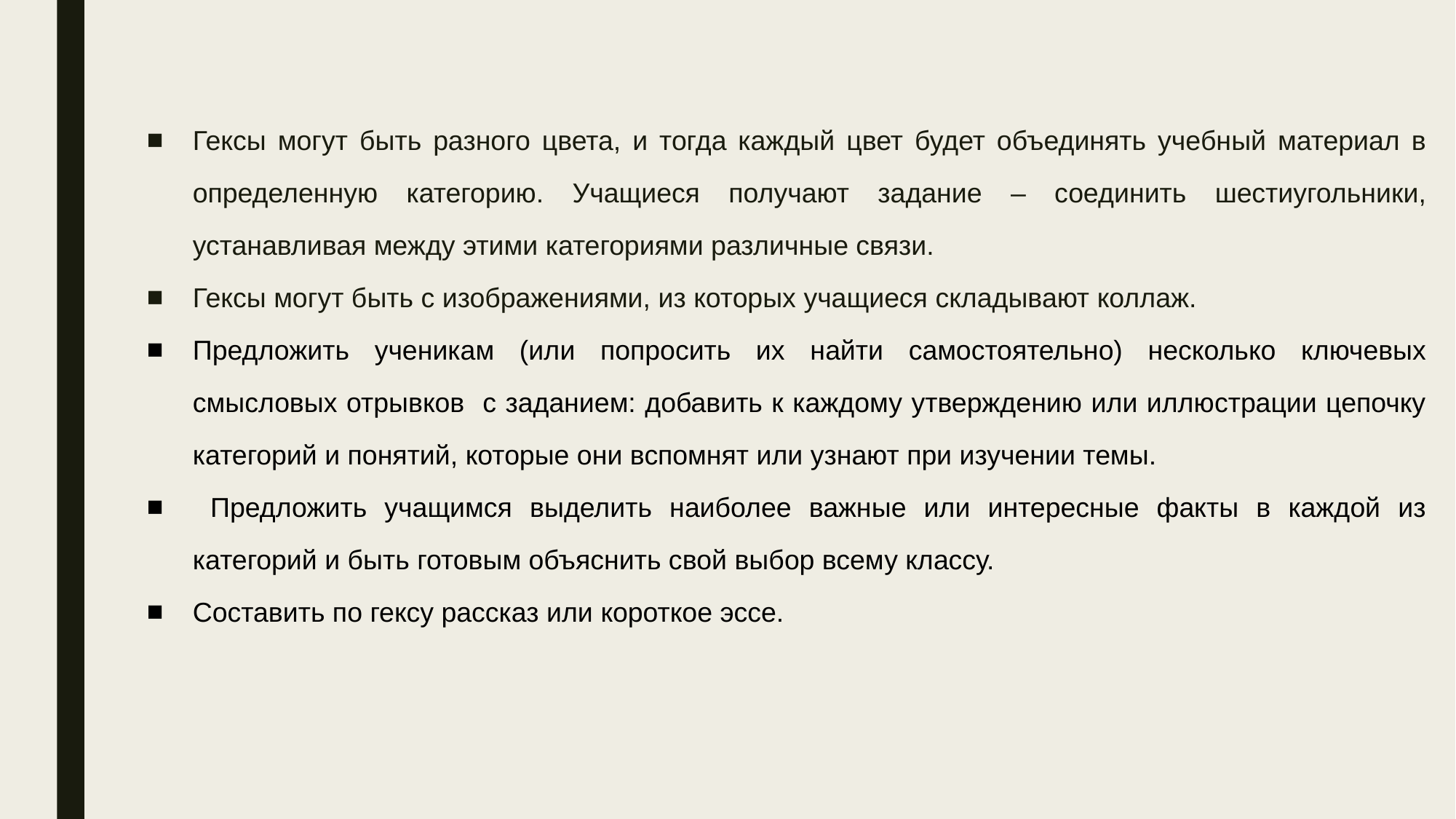

Гексы могут быть разного цвета, и тогда каждый цвет будет объединять учебный материал в определенную категорию. Учащиеся получают задание – соединить шестиугольники, устанавливая между этими категориями различные связи.
Гексы могут быть с изображениями, из которых учащиеся складывают коллаж.
Предложить ученикам (или попросить их найти самостоятельно) несколько ключевых смысловых отрывков  с заданием: добавить к каждому утверждению или иллюстрации цепочку категорий и понятий, которые они вспомнят или узнают при изучении темы.
 Предложить учащимся выделить наиболее важные или интересные факты в каждой из категорий и быть готовым объяснить свой выбор всему классу.
Составить по гексу рассказ или короткое эссе.